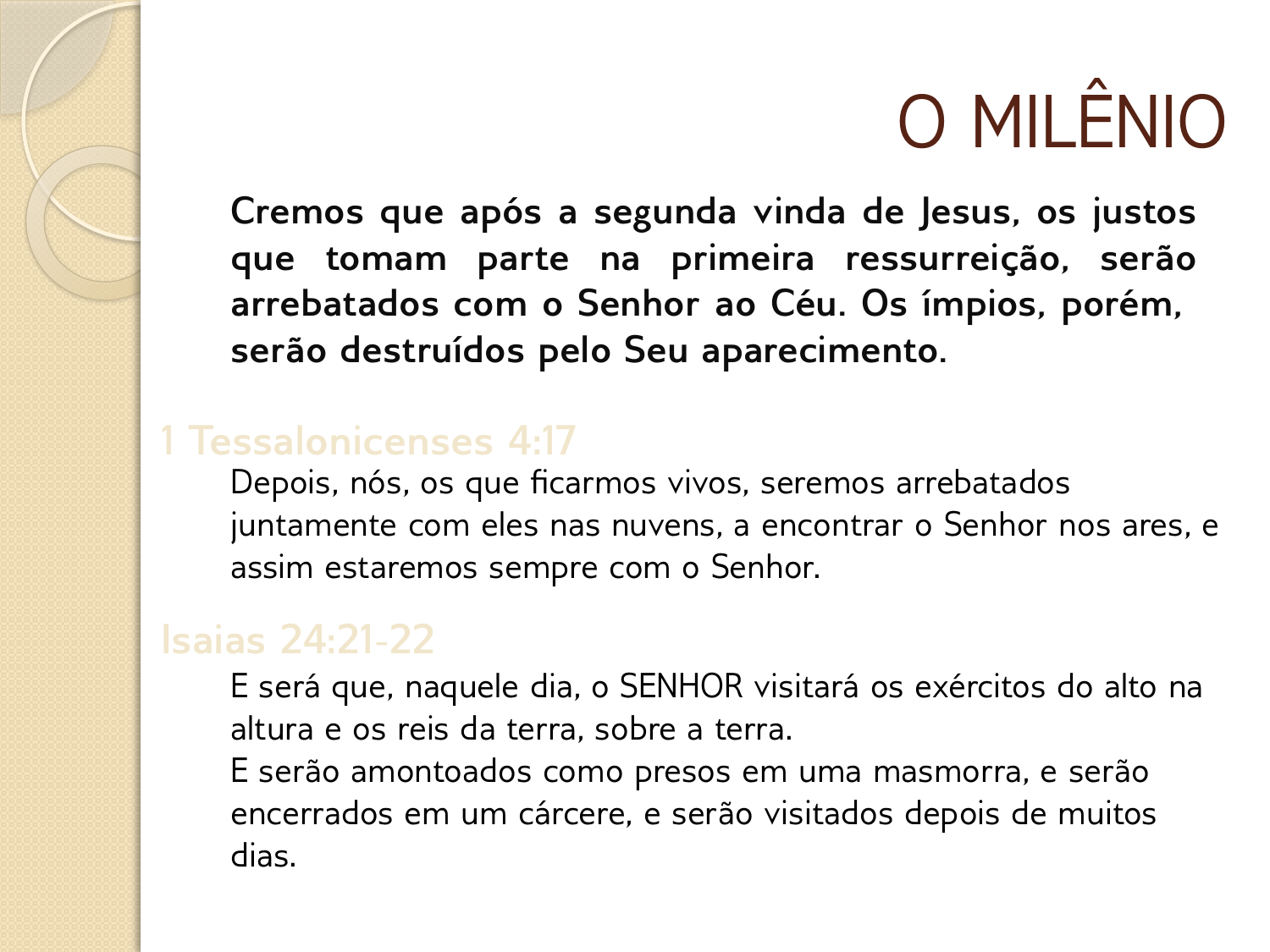

# O MILÊNIO
Cremos que após a segunda vinda de Jesus, os justos que tomam parte na primeira ressurreição, serão arrebatados com o Senhor ao Céu. Os ímpios, porém,  serão destruídos pelo Seu aparecimento.
1 Tessalonicenses 4:17
Depois, nós, os que ficarmos vivos, seremos arrebatados juntamente com eles nas nuvens, a encontrar o Senhor nos ares, e assim estaremos sempre com o Senhor.

Isaias 24:21-22
E será que, naquele dia, o SENHOR visitará os exércitos do alto na altura e os reis da terra, sobre a terra.
E serão amontoados como presos em uma masmorra, e serão encerrados em um cárcere, e serão visitados depois de muitos dias.